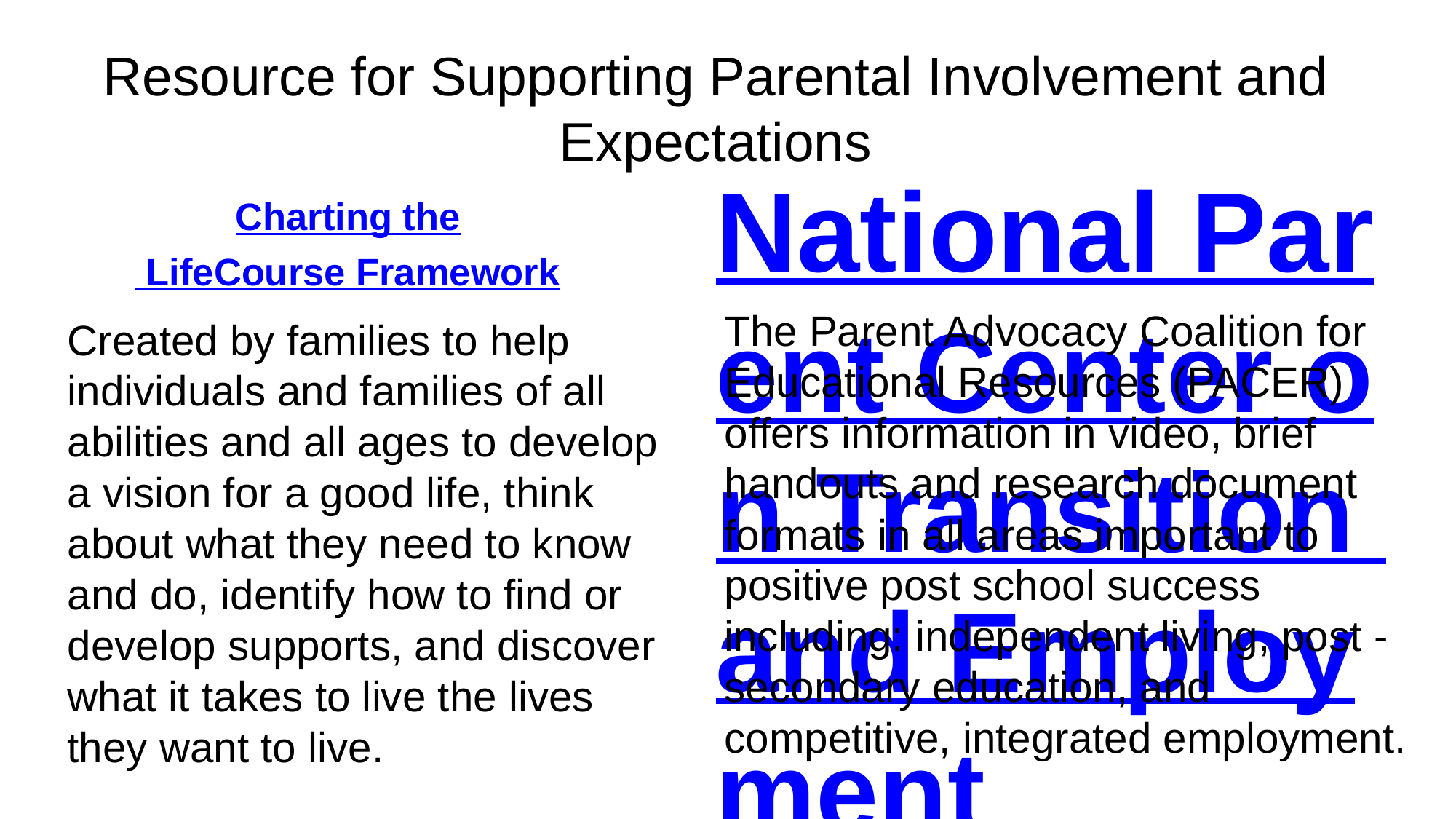

# Resource for Supporting Parental Involvement and Expectations
National Parent Center on Transition and Employment

Charting the LifeCourse Framework

The Parent Advocacy Coalition for Educational Resources (PACER) offers information in video, brief handouts and research document formats in all areas important to positive post school success including: independent living, post -secondary education, and competitive, integrated employment.
Created by families to help individuals and families of all abilities and all ages to develop a vision for a good life, think about what they need to know and do, identify how to find or develop supports, and discover what it takes to live the lives they want to live.